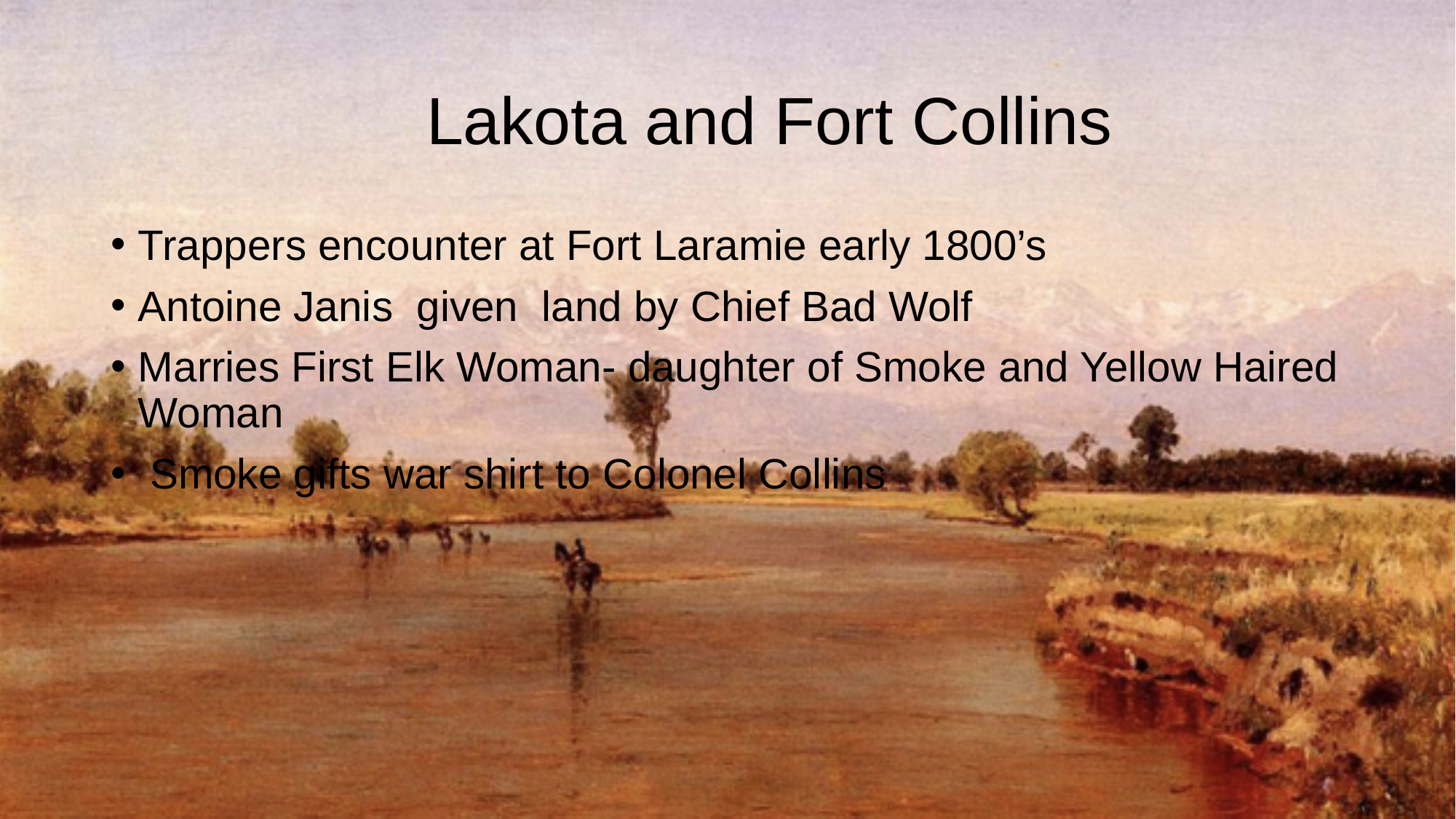

# Lakota and Fort Collins
Trappers encounter at Fort Laramie early 1800’s
Antoine Janis  given  land by Chief Bad Wolf
Marries First Elk Woman- daughter of Smoke and Yellow Haired Woman
 Smoke gifts war shirt to Colonel Collins